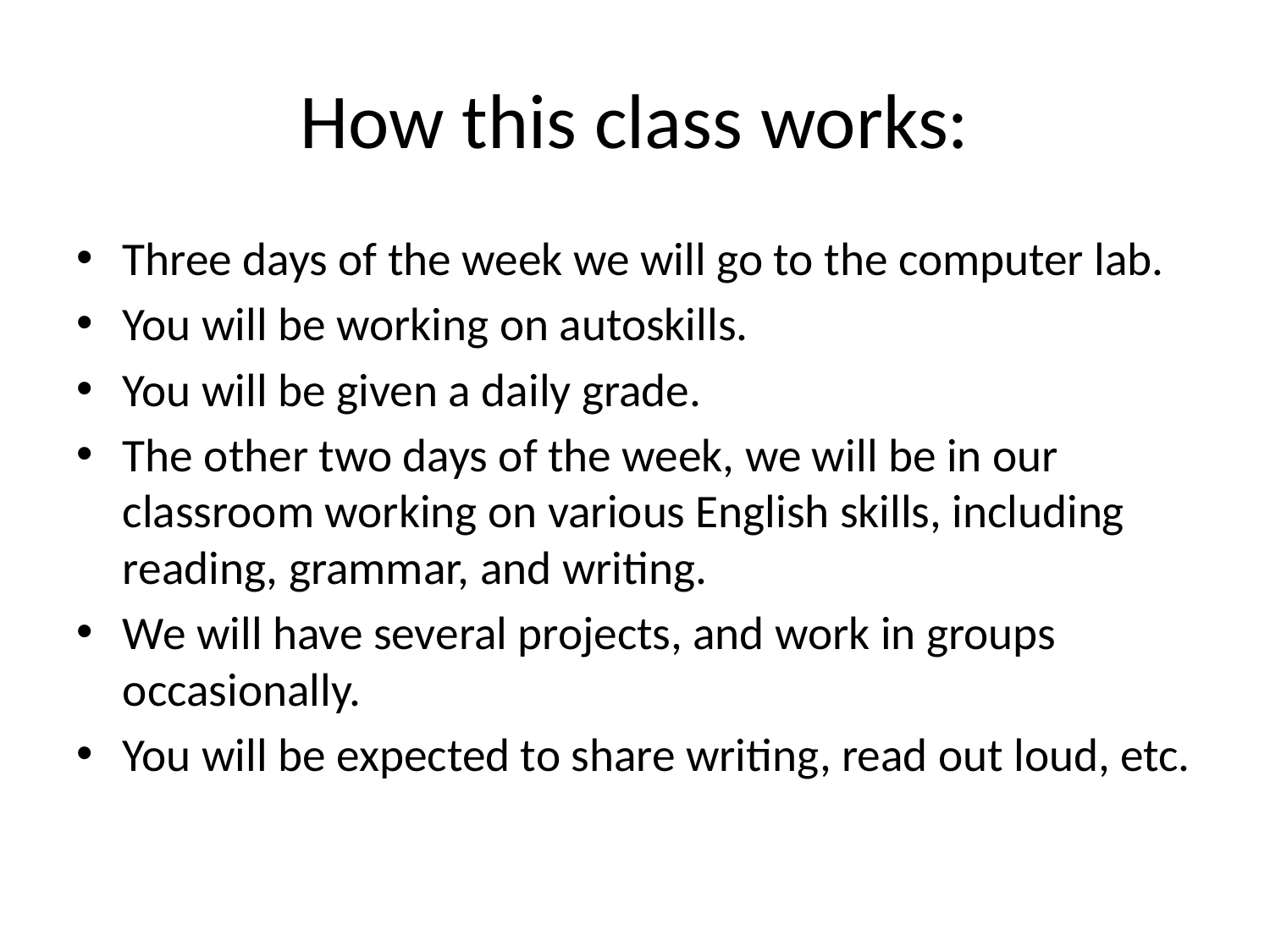

# How this class works:
Three days of the week we will go to the computer lab.
You will be working on autoskills.
You will be given a daily grade.
The other two days of the week, we will be in our classroom working on various English skills, including reading, grammar, and writing.
We will have several projects, and work in groups occasionally.
You will be expected to share writing, read out loud, etc.